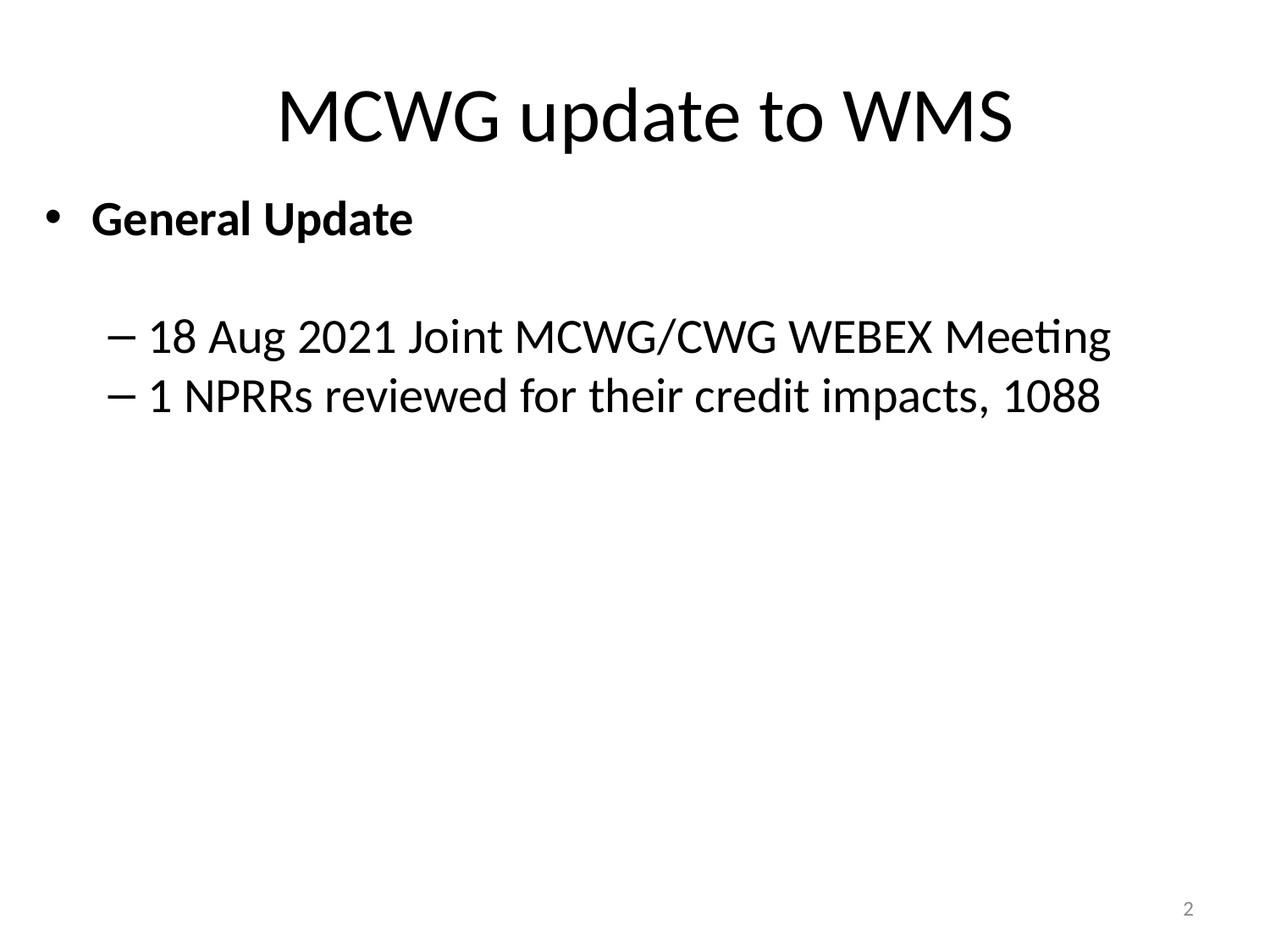

# MCWG update to WMS
General Update

18 Aug 2021 Joint MCWG/CWG WEBEX Meeting
1 NPRRs reviewed for their credit impacts, 1088

2